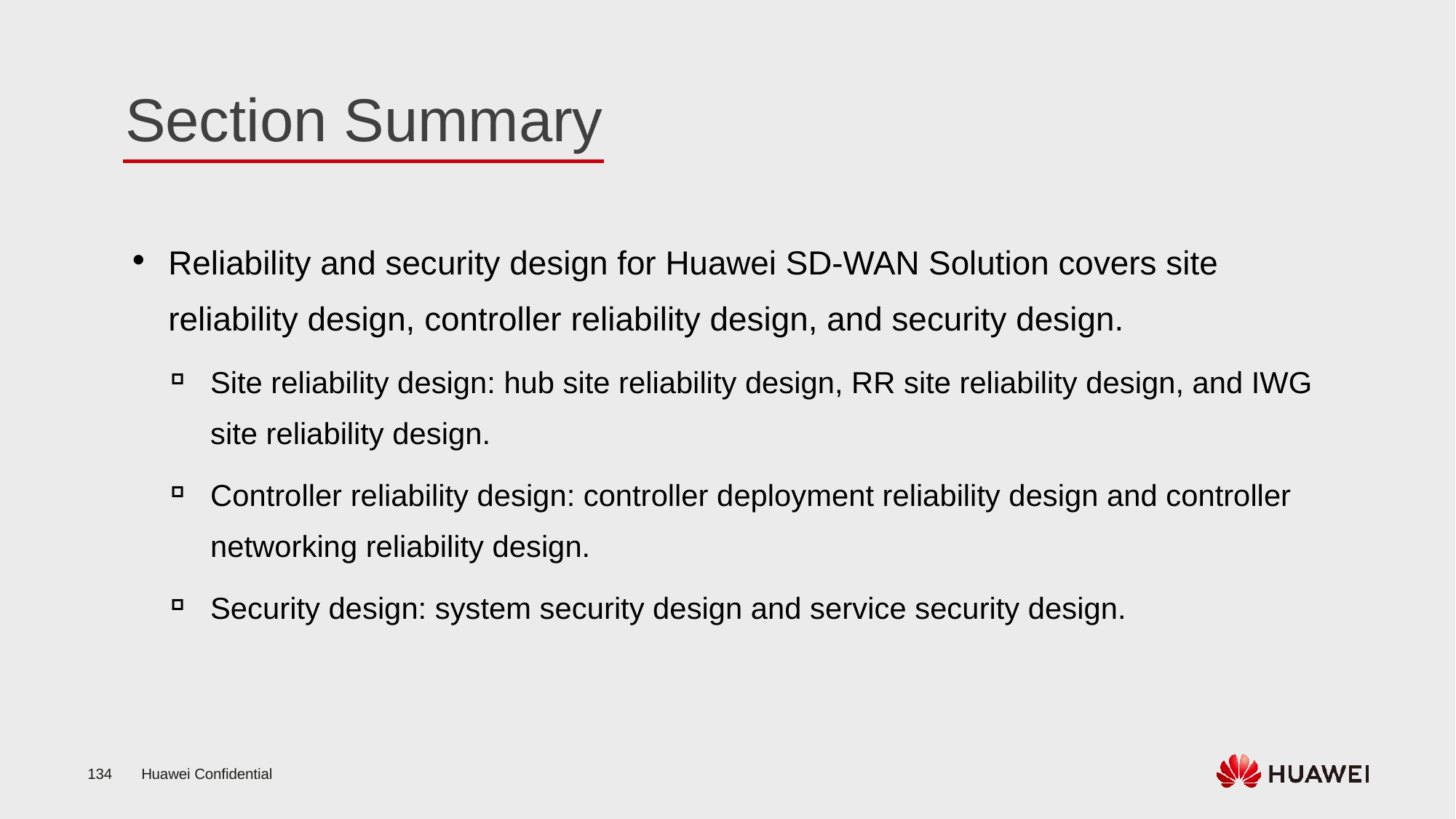

Reliability and security design for Huawei SD-WAN Solution covers site reliability design, controller reliability design, and security design.
Site reliability design: hub site reliability design, RR site reliability design, and IWG site reliability design.
Controller reliability design: controller deployment reliability design and controller networking reliability design.
Security design: system security design and service security design.